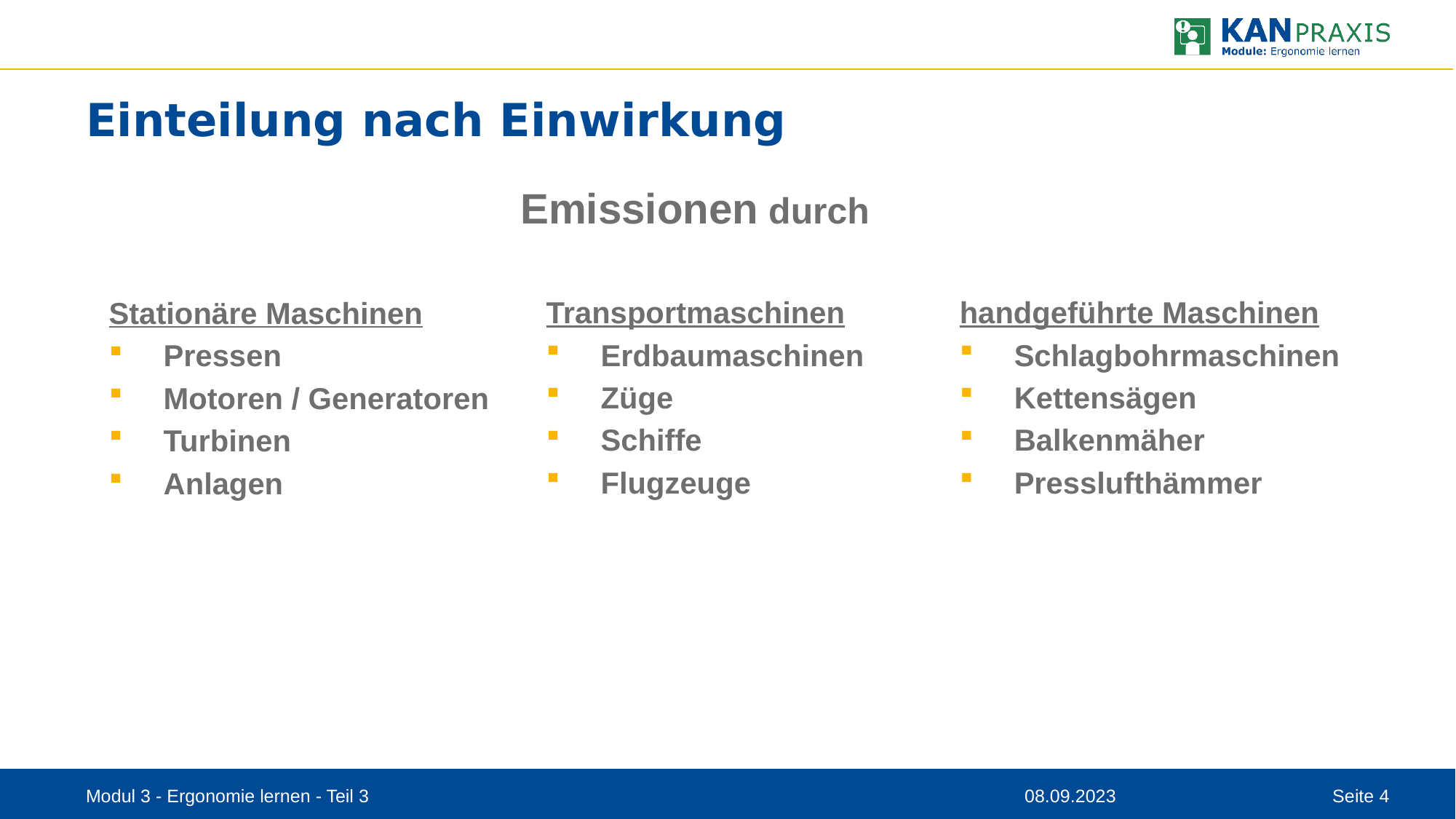

# Einteilung nach Einwirkung
Emissionen durch
Transportmaschinen
Erdbaumaschinen
Züge
Schiffe
Flugzeuge
handgeführte Maschinen
Schlagbohrmaschinen
Kettensägen
Balkenmäher
Presslufthämmer
Stationäre Maschinen
Pressen
Motoren / Generatoren
Turbinen
Anlagen
Modul 3 - Ergonomie lernen - Teil 3
08.09.2023
Seite 4